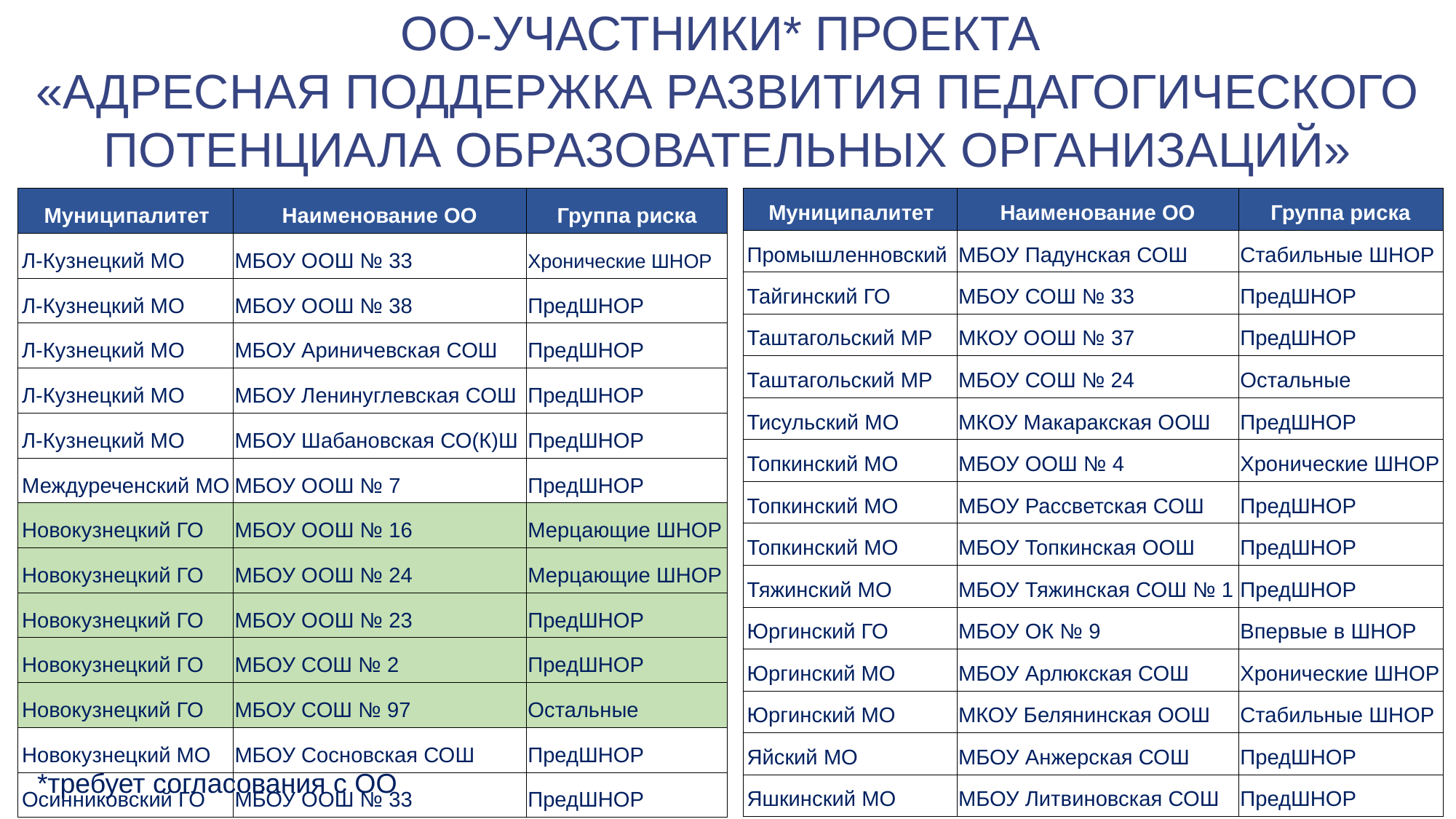

ОО-УЧАСТНИКИ* ПРОЕКТА
«АДРЕСНАЯ ПОДДЕРЖКА РАЗВИТИЯ ПЕДАГОГИЧЕСКОГО ПОТЕНЦИАЛА ОБРАЗОВАТЕЛЬНЫХ ОРГАНИЗАЦИЙ»
| Муниципалитет | Наименование ОО | Группа риска |
| --- | --- | --- |
| Л-Кузнецкий МО | МБОУ ООШ № 33 | Хронические ШНОР |
| Л-Кузнецкий МО | МБОУ ООШ № 38 | ПредШНОР |
| Л-Кузнецкий МО | МБОУ Ариничевская СОШ | ПредШНОР |
| Л-Кузнецкий МО | МБОУ Ленинуглевская СОШ | ПредШНОР |
| Л-Кузнецкий МО | МБОУ Шабановская СО(К)Ш | ПредШНОР |
| Междуреченский МО | МБОУ ООШ № 7 | ПредШНОР |
| Новокузнецкий ГО | МБОУ ООШ № 16 | Мерцающие ШНОР |
| Новокузнецкий ГО | МБОУ ООШ № 24 | Мерцающие ШНОР |
| Новокузнецкий ГО | МБОУ ООШ № 23 | ПредШНОР |
| Новокузнецкий ГО | МБОУ СОШ № 2 | ПредШНОР |
| Новокузнецкий ГО | МБОУ СОШ № 97 | Остальные |
| Новокузнецкий МО | МБОУ Сосновская СОШ | ПредШНОР |
| Осинниковский ГО | МБОУ ООШ № 33 | ПредШНОР |
| Муниципалитет | Наименование ОО | Группа риска |
| --- | --- | --- |
| Промышленновский | МБОУ Падунская СОШ | Стабильные ШНОР |
| Тайгинский ГО | МБОУ СОШ № 33 | ПредШНОР |
| Таштагольский МР | МКОУ ООШ № 37 | ПредШНОР |
| Таштагольский МР | МБОУ СОШ № 24 | Остальные |
| Тисульский МО | МКОУ Макаракская ООШ | ПредШНОР |
| Топкинский МО | МБОУ ООШ № 4 | Хронические ШНОР |
| Топкинский МО | МБОУ Рассветская СОШ | ПредШНОР |
| Топкинский МО | МБОУ Топкинская ООШ | ПредШНОР |
| Тяжинский МО | МБОУ Тяжинская СОШ № 1 | ПредШНОР |
| Юргинский ГО | МБОУ ОК № 9 | Впервые в ШНОР |
| Юргинский МО | МБОУ Арлюкская СОШ | Хронические ШНОР |
| Юргинский МО | МКОУ Белянинская ООШ | Стабильные ШНОР |
| Яйский МО | МБОУ Анжерская СОШ | ПредШНОР |
| Яшкинский МО | МБОУ Литвиновская СОШ | ПредШНОР |
*требует согласования с ОО